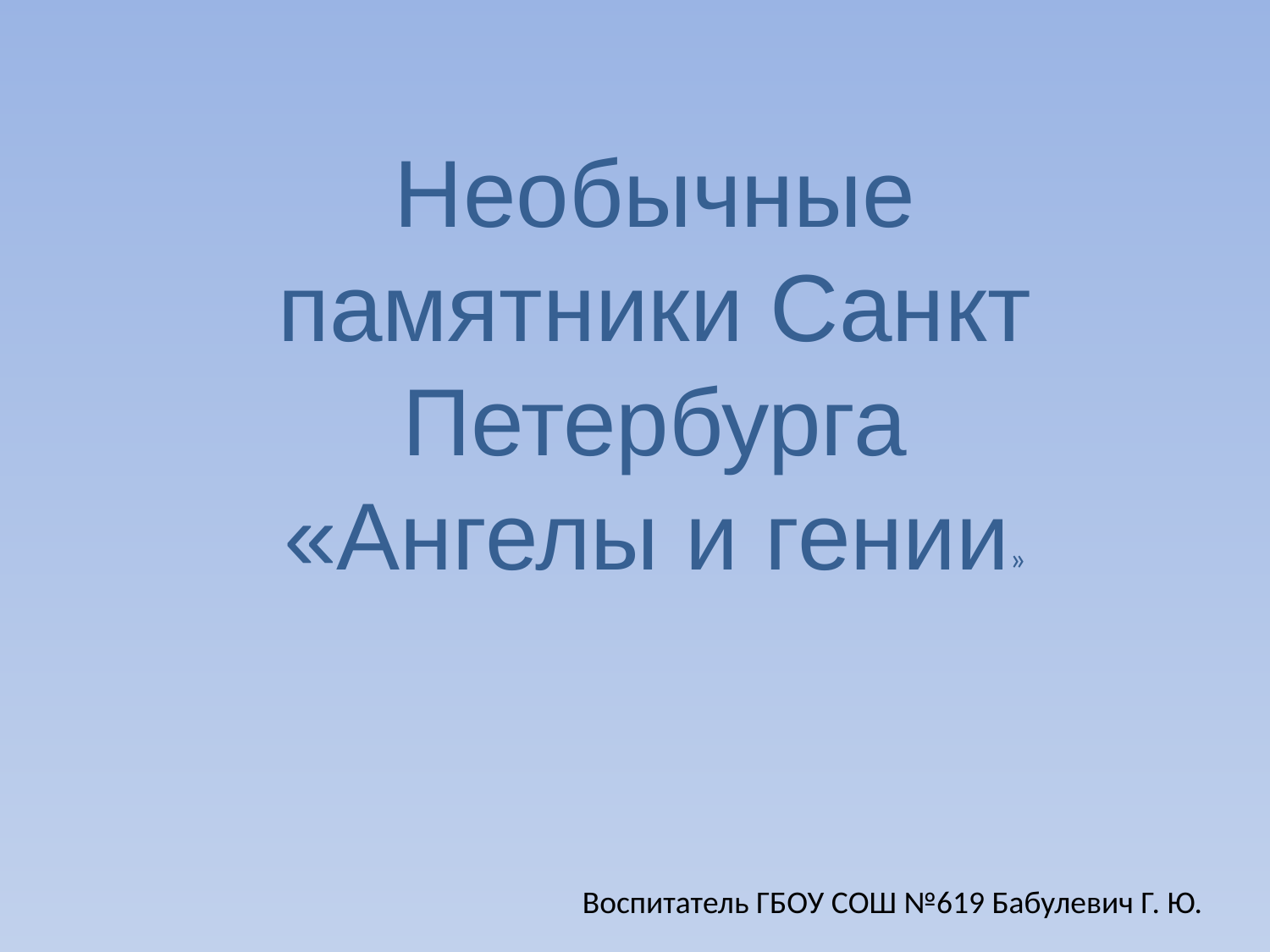

Необычные памятники Санкт Петербурга
«Ангелы и гении»
Воспитатель ГБОУ СОШ №619 Бабулевич Г. Ю.